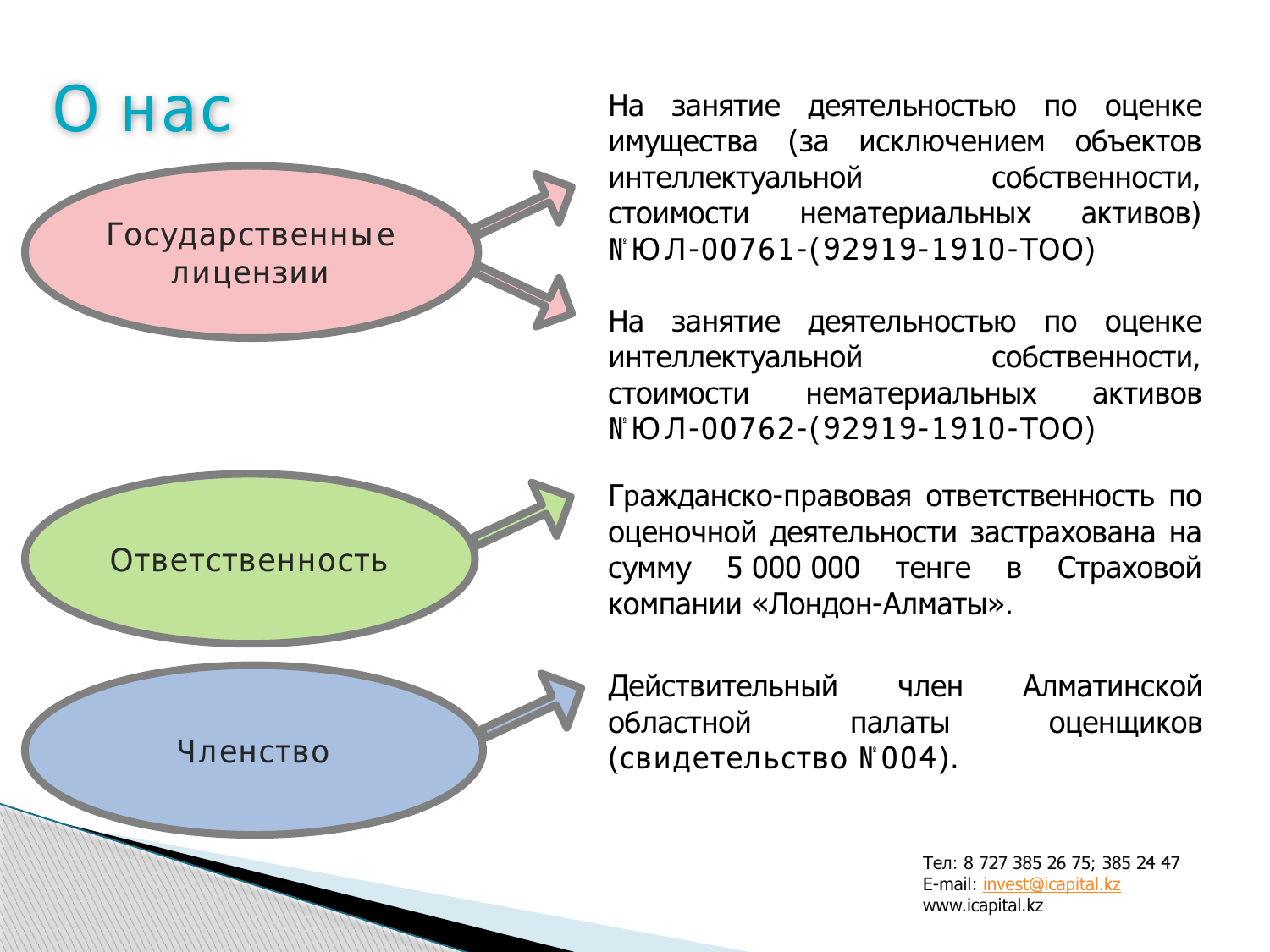

О нас
На занятие деятельностью по оценке имущества (за исключением объектов интеллектуальной собственности, стоимости нематериальных активов) №ЮЛ-00761-(92919-1910-ТОО)

На занятие деятельностью по оценке интеллектуальной собственности, стоимости нематериальных активов №ЮЛ-00762-(92919-1910-ТОО)
Государственные лицензии

Гражданско-правовая ответственность по оценочной деятельности застрахована на сумму 5 000 000 тенге в Страховой компании «Лондон-Алматы».
Ответственность

Действительный член Алматинской областной палаты оценщиков (свидетельство №004).
Членство

Тел: 8 727 385 26 75; 385 24 47
E-mail: invest@icapital.kz
www.icapital.kz